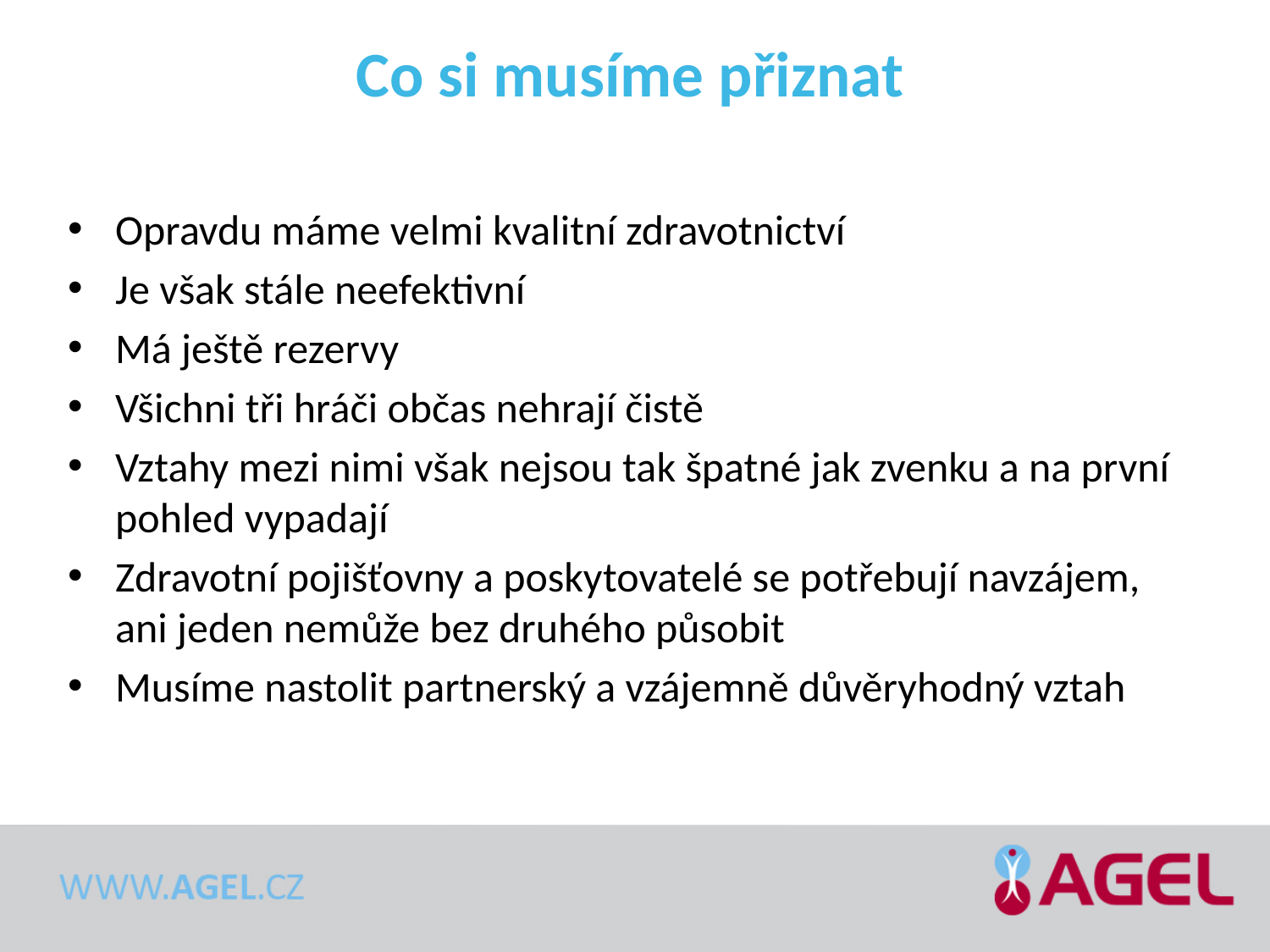

# Co si musíme přiznat
Opravdu máme velmi kvalitní zdravotnictví
Je však stále neefektivní
Má ještě rezervy
Všichni tři hráči občas nehrají čistě
Vztahy mezi nimi však nejsou tak špatné jak zvenku a na první pohled vypadají
Zdravotní pojišťovny a poskytovatelé se potřebují navzájem, ani jeden nemůže bez druhého působit
Musíme nastolit partnerský a vzájemně důvěryhodný vztah